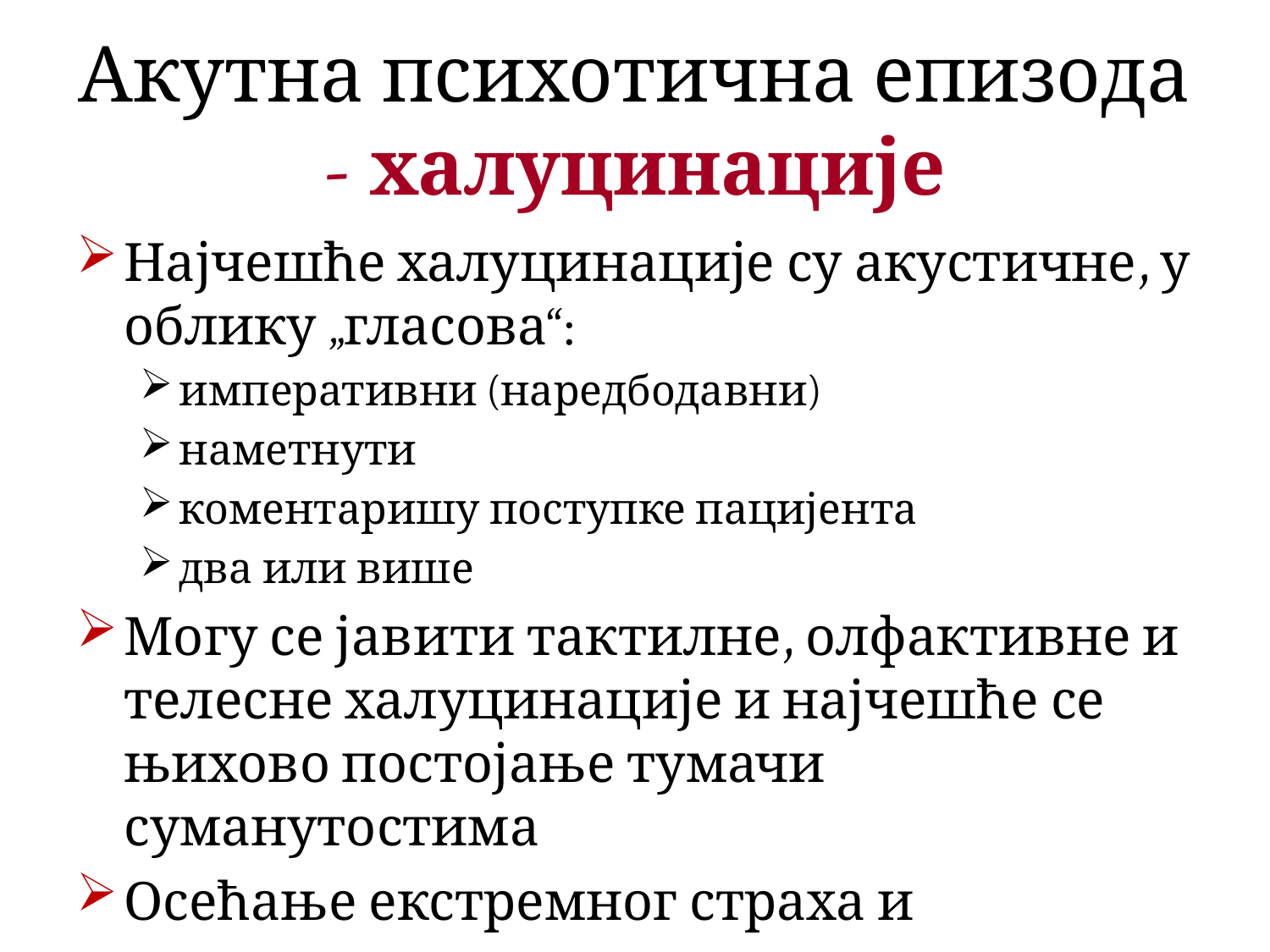

# Акутна психотична епизода - халуцинације
Најчешће халуцинације су акустичне, у облику „гласова“:
императивни (наредбодавни)
наметнути
коментаришу поступке пацијента
два или више
Могу се јавити тактилне, олфактивне и телесне халуцинације и најчешће се њихово постојање тумачи суманутостима
Осећање екстремног страха и анксиозности